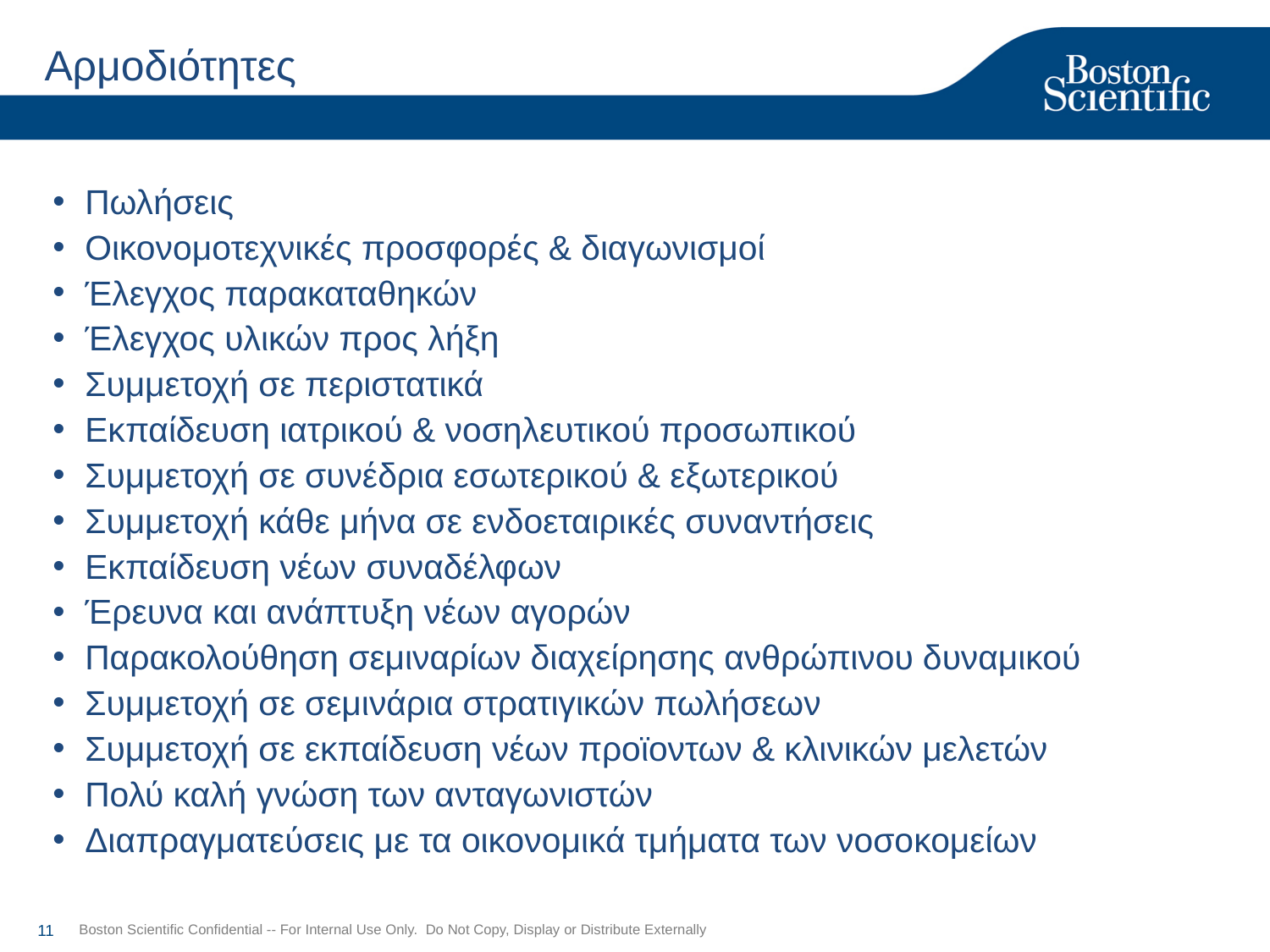

# Αρμοδιότητες
Πωλήσεις
Οικονομοτεχνικές προσφορές & διαγωνισμοί
Έλεγχος παρακαταθηκών
Έλεγχος υλικών προς λήξη
Συμμετοχή σε περιστατικά
Εκπαίδευση ιατρικού & νοσηλευτικού προσωπικού
Συμμετοχή σε συνέδρια εσωτερικού & εξωτερικού
Συμμετοχή κάθε μήνα σε ενδοεταιρικές συναντήσεις
Εκπαίδευση νέων συναδέλφων
Έρευνα και ανάπτυξη νέων αγορών
Παρακολούθηση σεμιναρίων διαχείρησης ανθρώπινου δυναμικού
Συμμετοχή σε σεμινάρια στρατιγικών πωλήσεων
Συμμετοχή σε εκπαίδευση νέων προϊοντων & κλινικών μελετών
Πολύ καλή γνώση των ανταγωνιστών
Διαπραγματεύσεις με τα οικονομικά τμήματα των νοσοκομείων